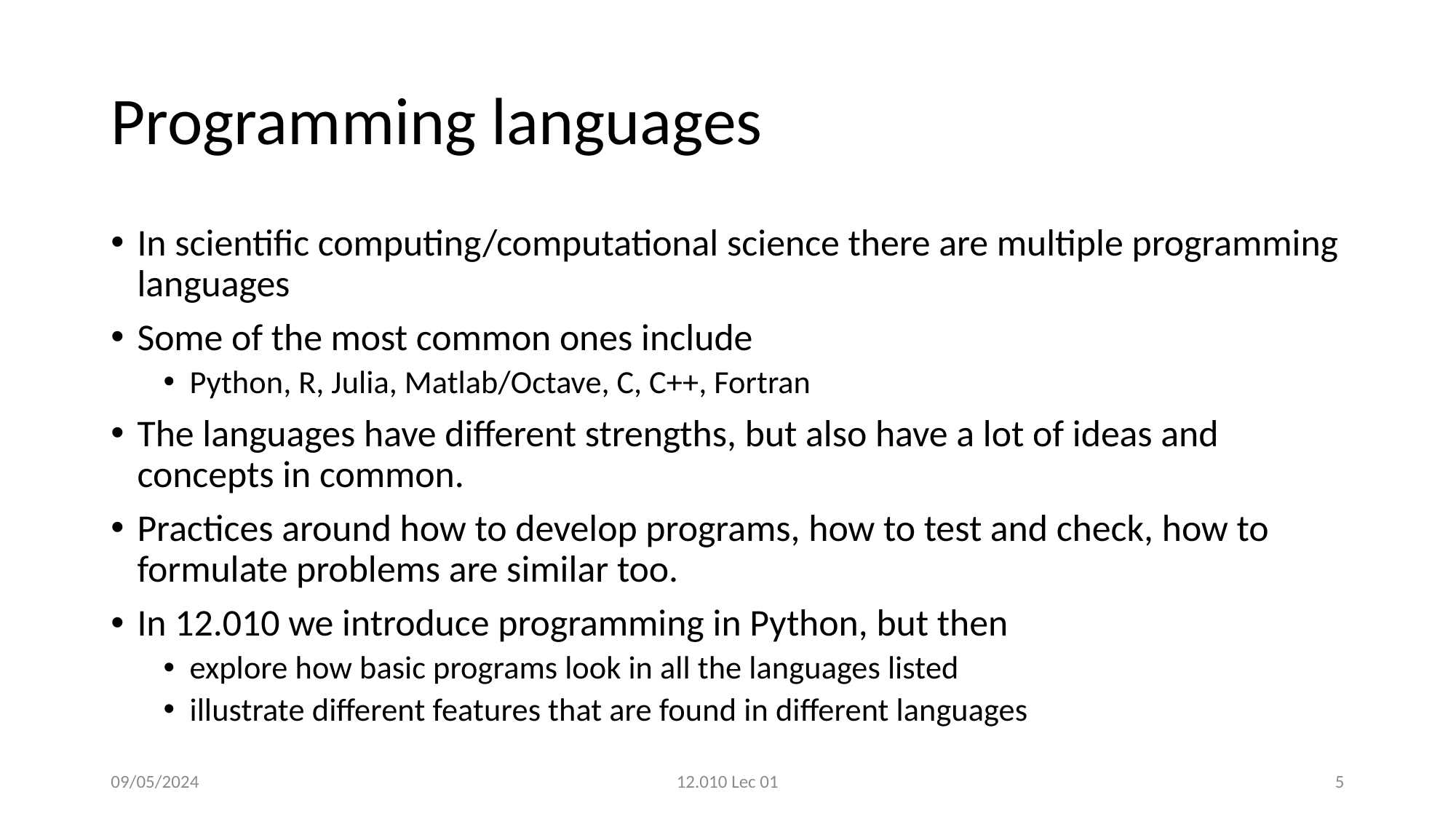

# Programming languages
In scientific computing/computational science there are multiple programming languages
Some of the most common ones include
Python, R, Julia, Matlab/Octave, C, C++, Fortran
The languages have different strengths, but also have a lot of ideas and concepts in common.
Practices around how to develop programs, how to test and check, how to formulate problems are similar too.
In 12.010 we introduce programming in Python, but then
explore how basic programs look in all the languages listed
illustrate different features that are found in different languages

09/05/2024
12.010 Lec 01
5